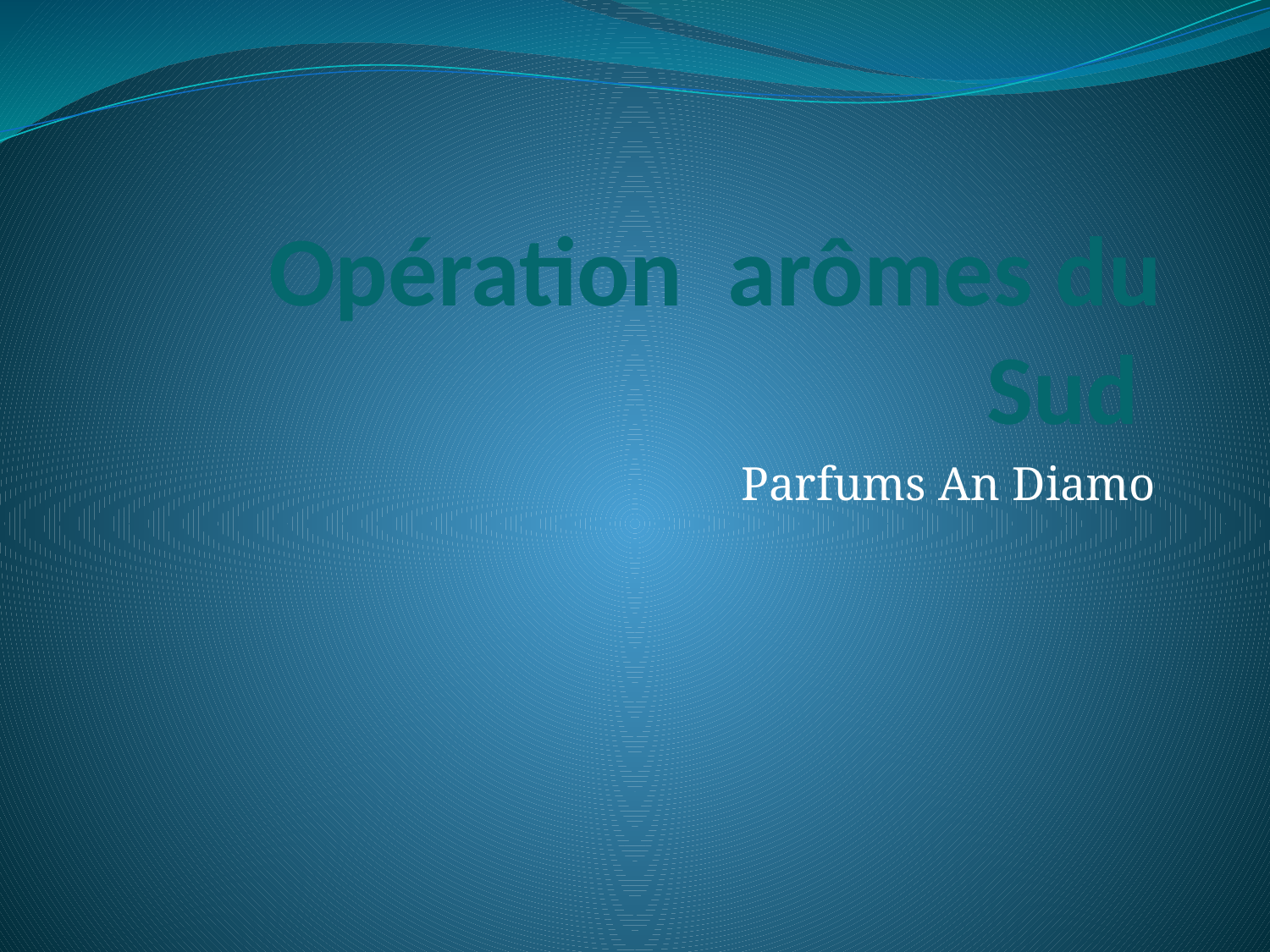

# Opération  arômes du Sud
Parfums An Diamo